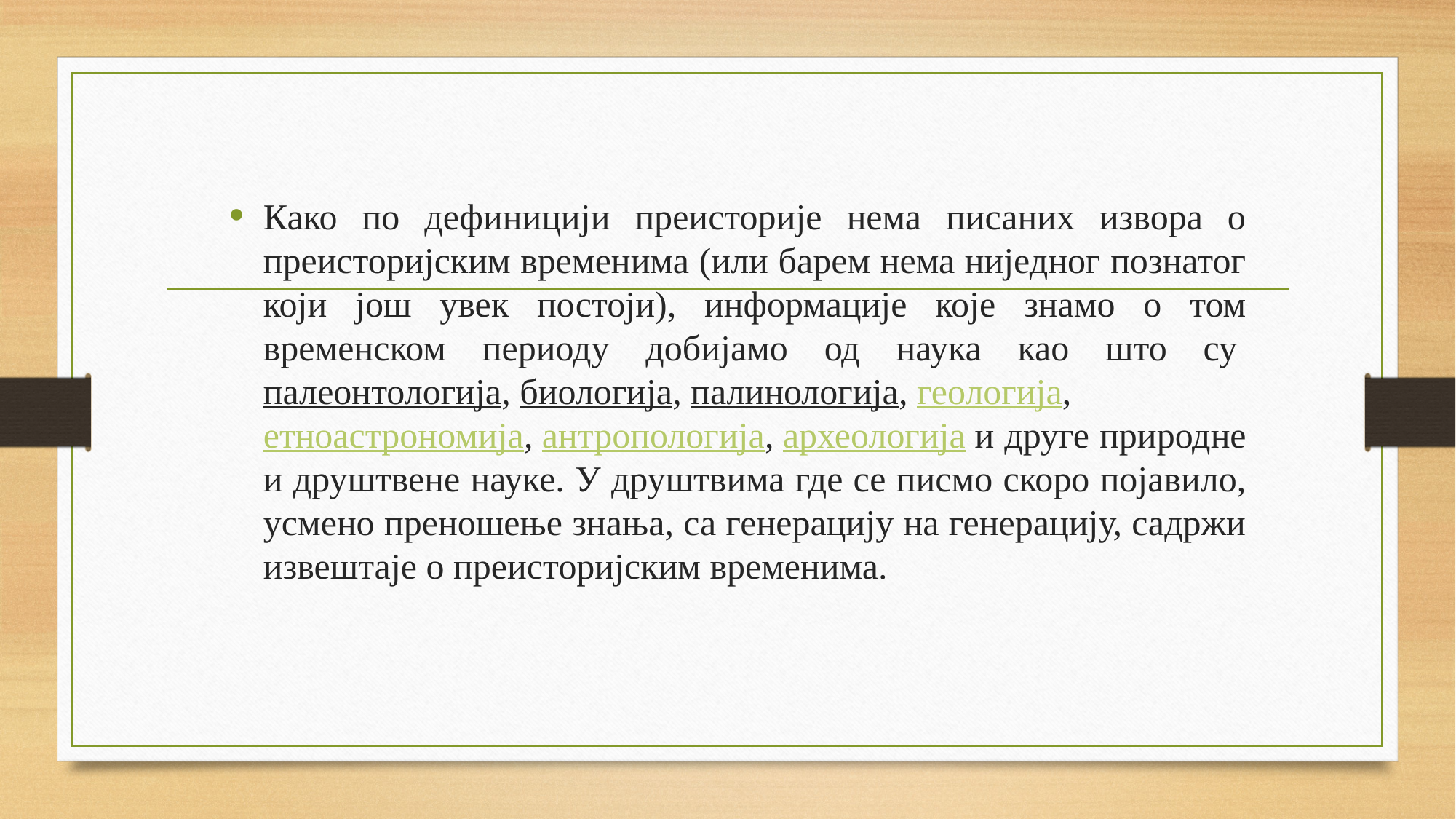

Како по дефиницији преисторије нема писаних извора о преисторијским временима (или барем нема ниједног познатог који још увек постоји), информације које знамо о том временском периоду добијамо од наука као што су палеонтологија, биологија, палинологија, геологија, етноастрономија, антропологија, археологија и друге природне и друштвене науке. У друштвима где се писмо скоро појавило, усмено преношење знања, са генерацију на генерацију, садржи извештаје о преисторијским временима.